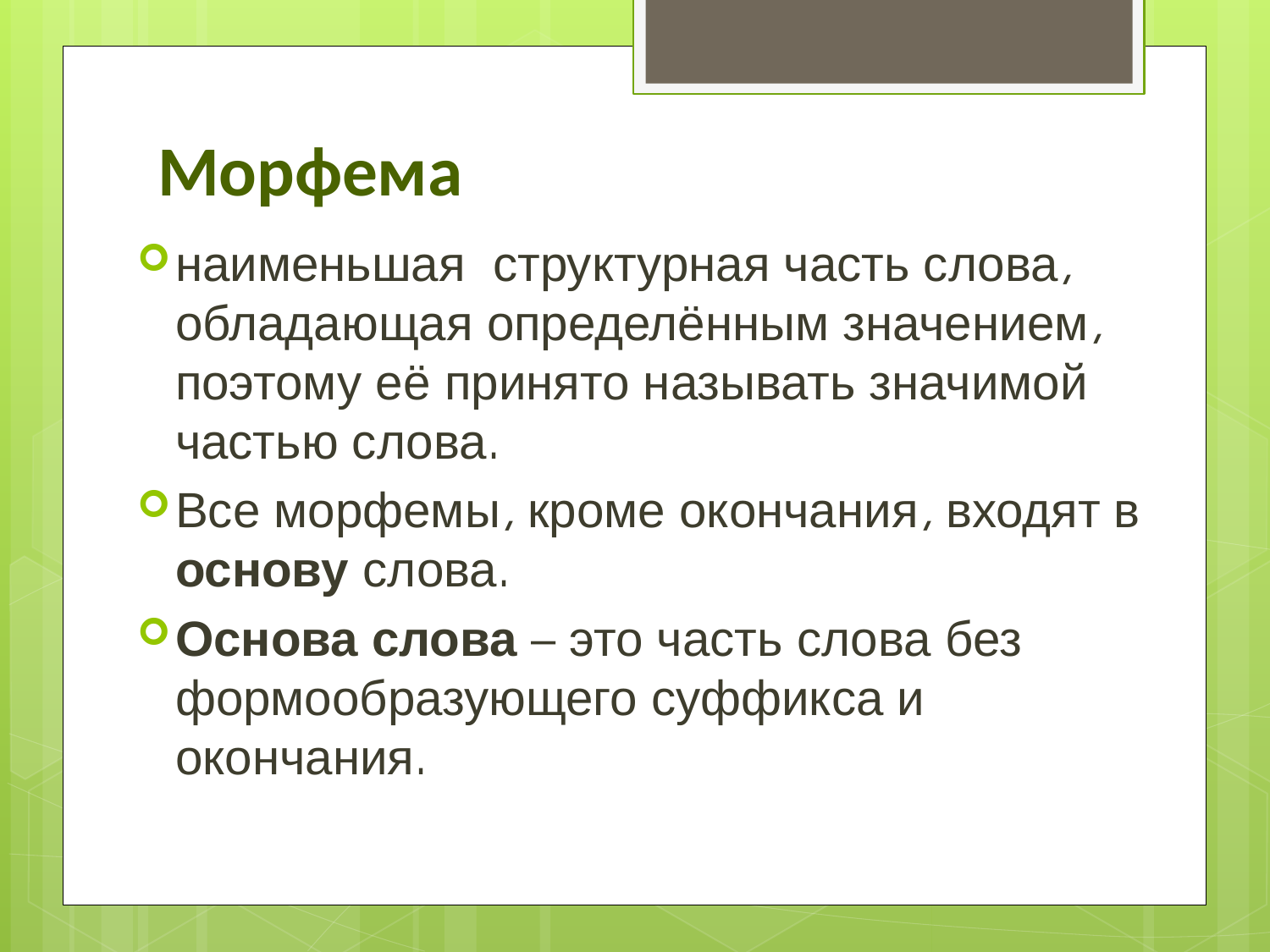

# Морфема
наименьшая  структурная часть слова, обладающая определённым значением, поэтому её принято называть значимой частью слова.
Все морфемы, кроме окончания, входят в основу слова.
Основа слова – это часть слова без формообразующего суффикса и окончания.